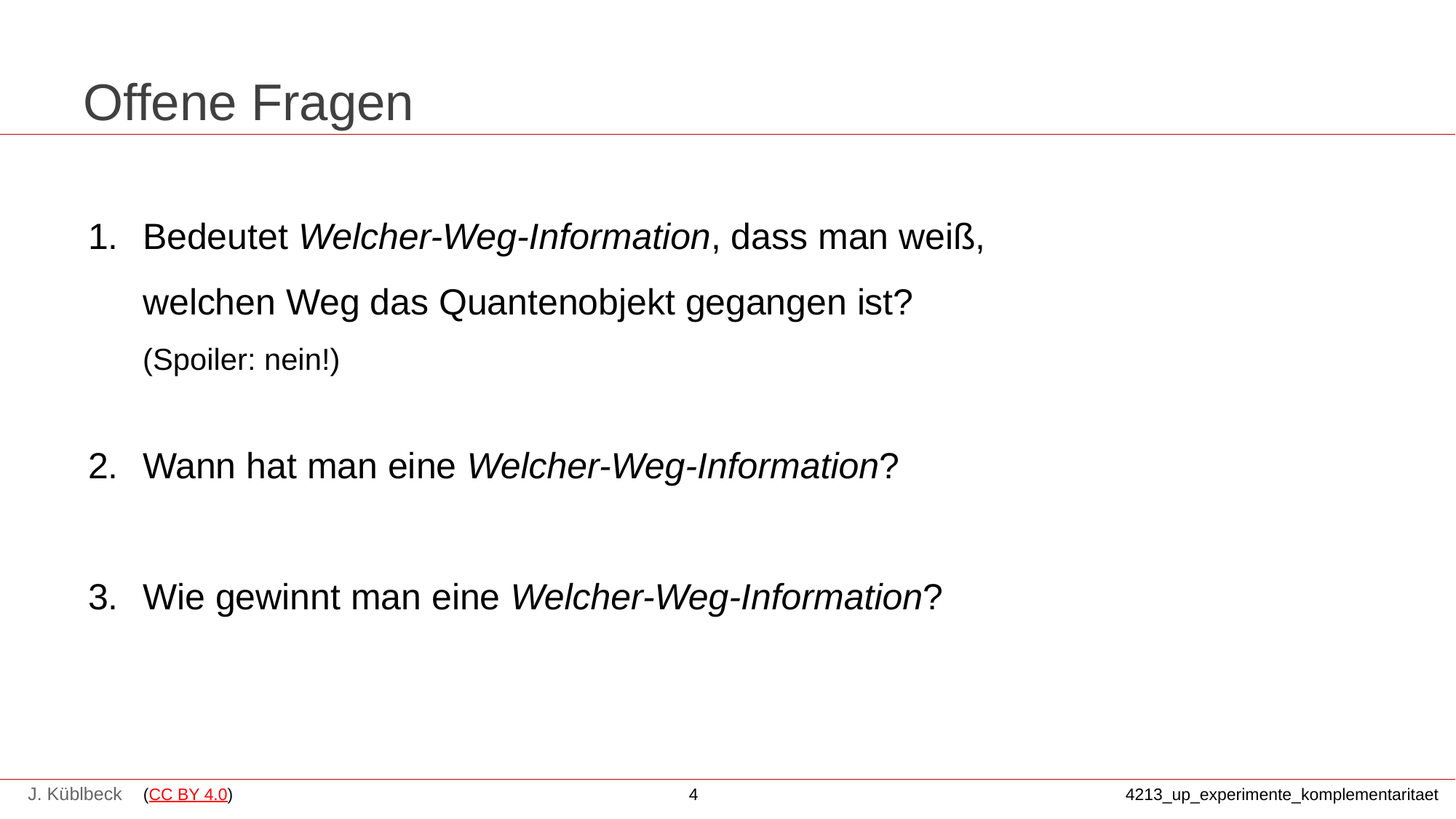

# Offene Fragen
Bedeutet Welcher-Weg-Information, dass man weiß,
welchen Weg das Quantenobjekt gegangen ist?
(Spoiler: nein!)
Wann hat man eine Welcher-Weg-Information?
Wie gewinnt man eine Welcher-Weg-Information?